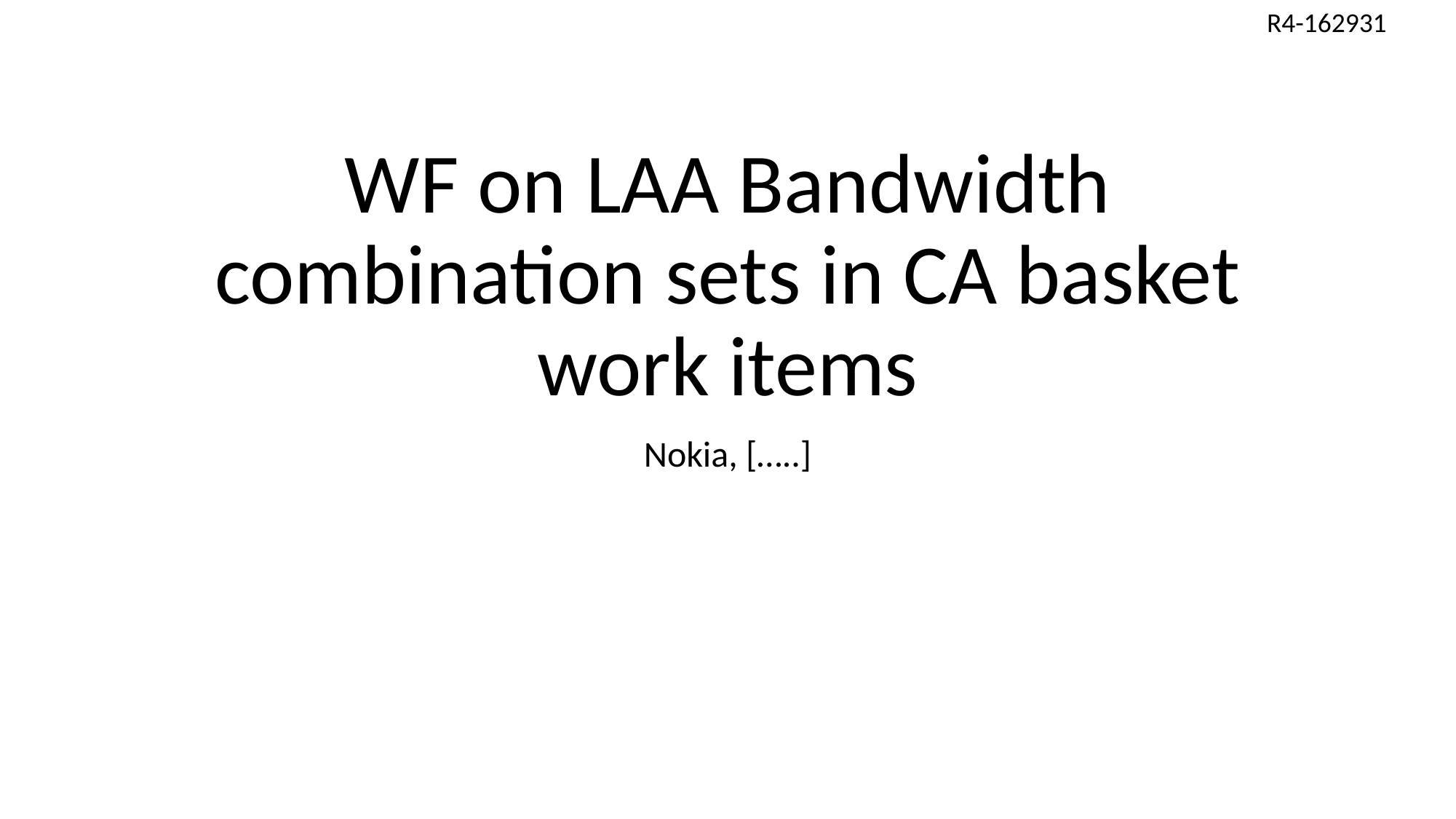

R4-162931
# WF on LAA Bandwidth combination sets in CA basket work items
Nokia, […..]